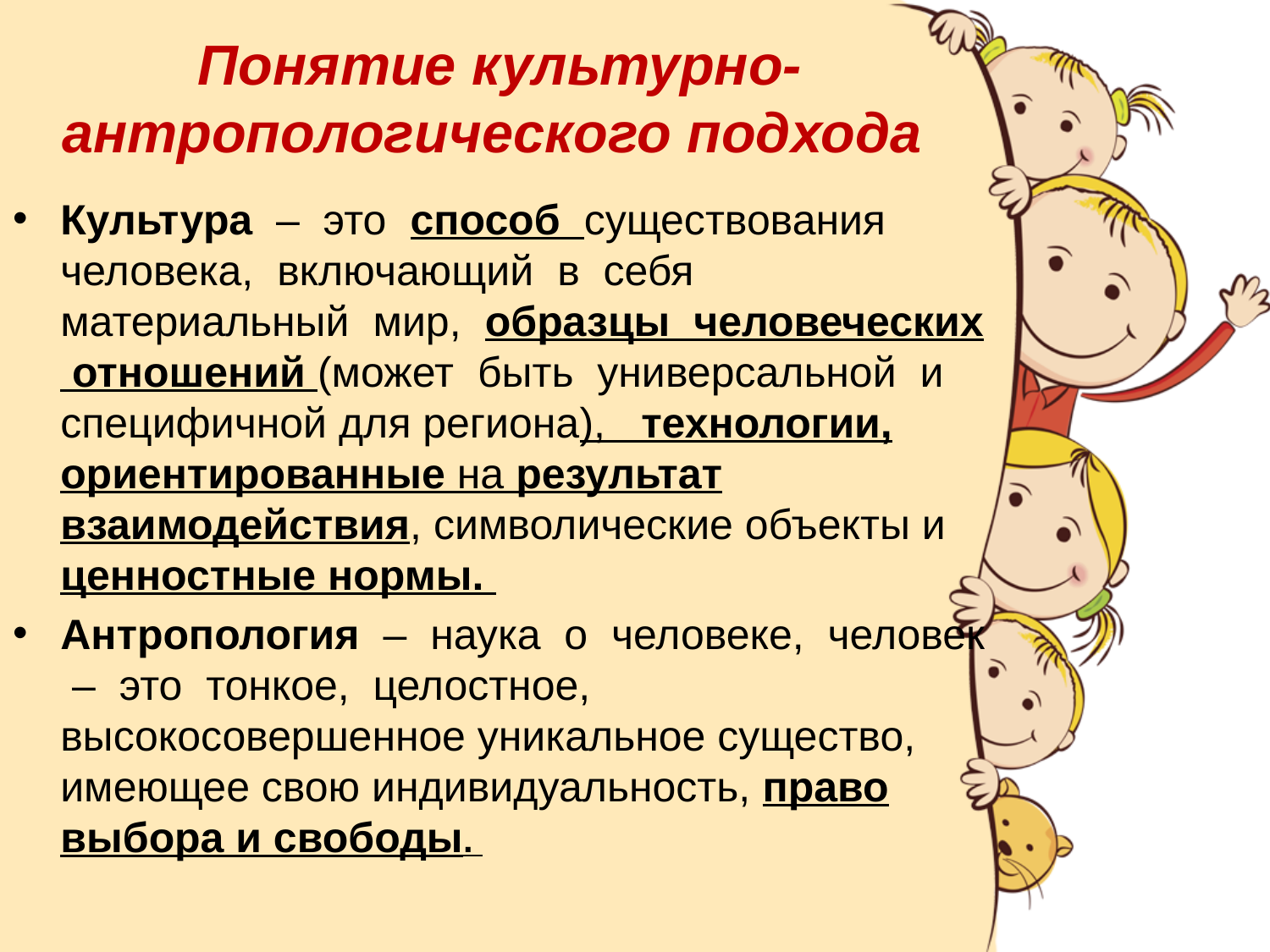

# Понятие культурно-антропологического подхода
Культура  –  это  способ  существования  человека,  включающий  в  себя материальный  мир,  образцы  человеческих  отношений (может  быть  универсальной  и специфичной для региона),   технологии, ориентированные на результат взаимодействия, символические объекты и ценностные нормы.
Антропология  –  наука  о  человеке,  человек  –  это  тонкое,  целостное, высокосовершенное уникальное существо, имеющее свою индивидуальность, право выбора и свободы.